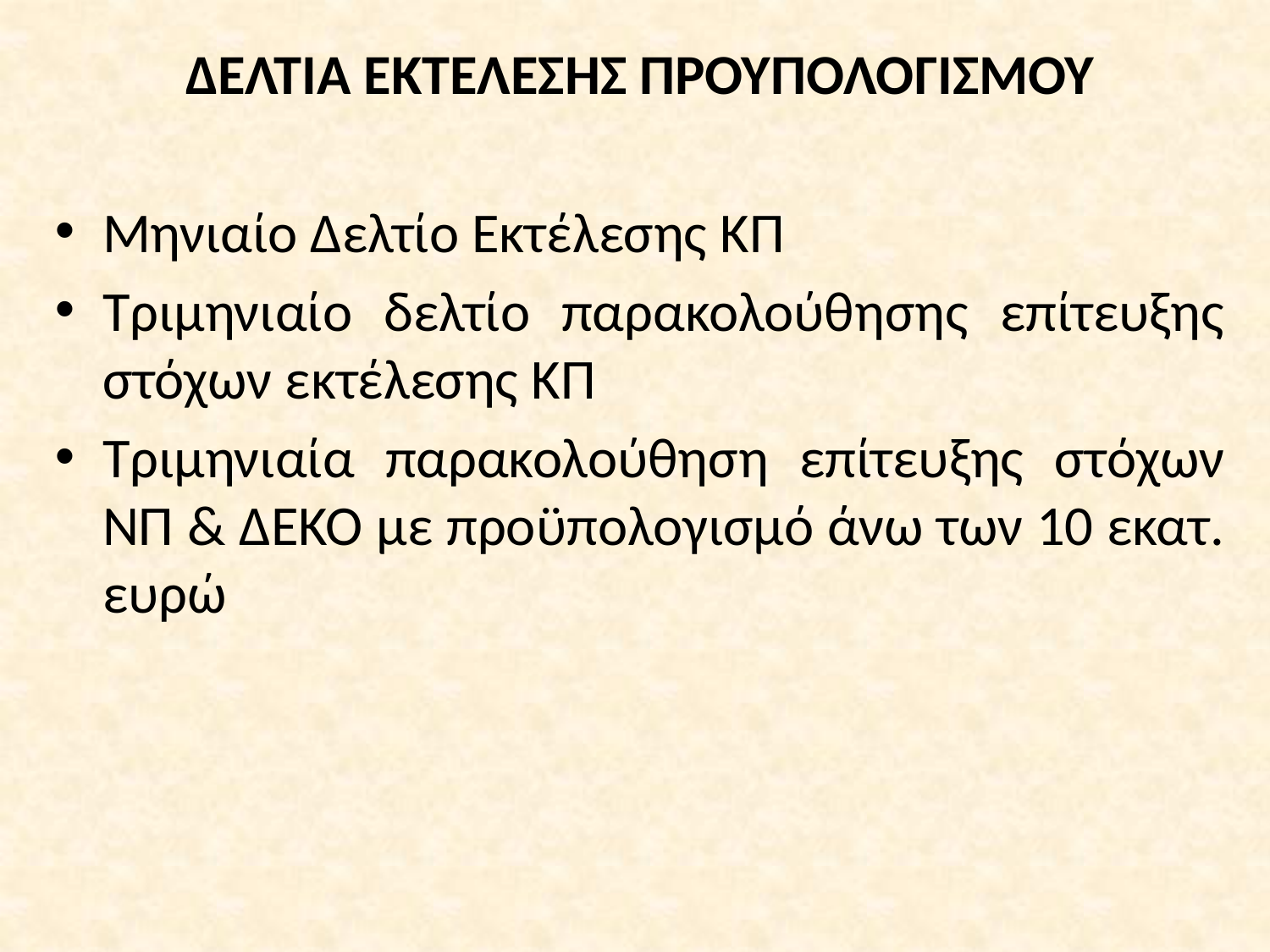

ΔΕΛΤΙΑ ΕΚΤΕΛΕΣΗΣ ΠΡΟΥΠΟΛΟΓΙΣΜΟΥ

Μηνιαίο Δελτίο Εκτέλεσης ΚΠ
Τριμηνιαίο δελτίο παρακολούθησης επίτευξης στόχων εκτέλεσης ΚΠ
Τριμηνιαία παρακολούθηση επίτευξης στόχων ΝΠ & ΔΕΚΟ με προϋπολογισμό άνω των 10 εκατ. ευρώ